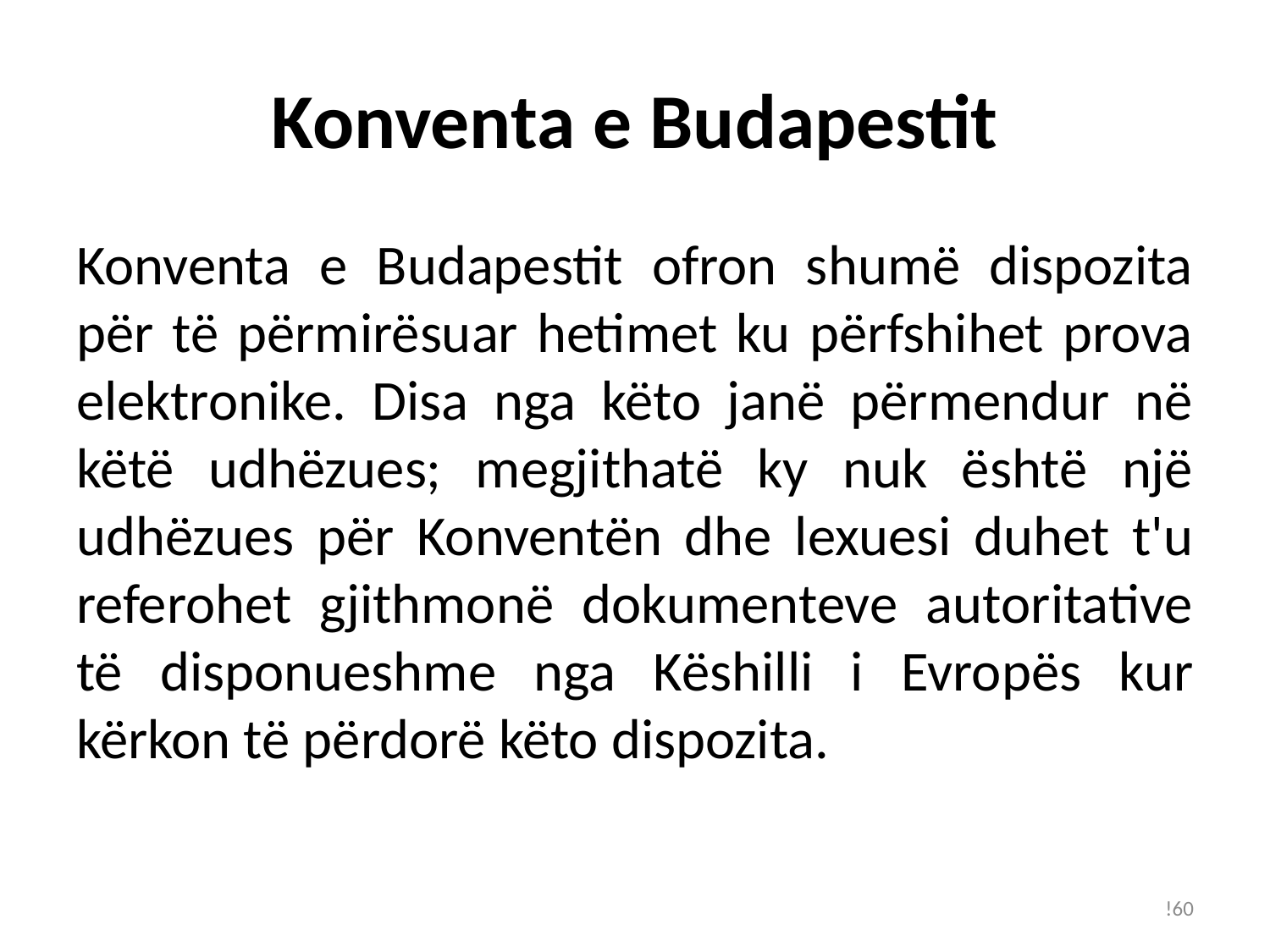

# Konventa e Budapestit
Konventa e Budapestit ofron shumë dispozita për të përmirësuar hetimet ku përfshihet prova elektronike. Disa nga këto janë përmendur në këtë udhëzues; megjithatë ky nuk është një udhëzues për Konventën dhe lexuesi duhet t'u referohet gjithmonë dokumenteve autoritative të disponueshme nga Këshilli i Evropës kur kërkon të përdorë këto dispozita.
!60